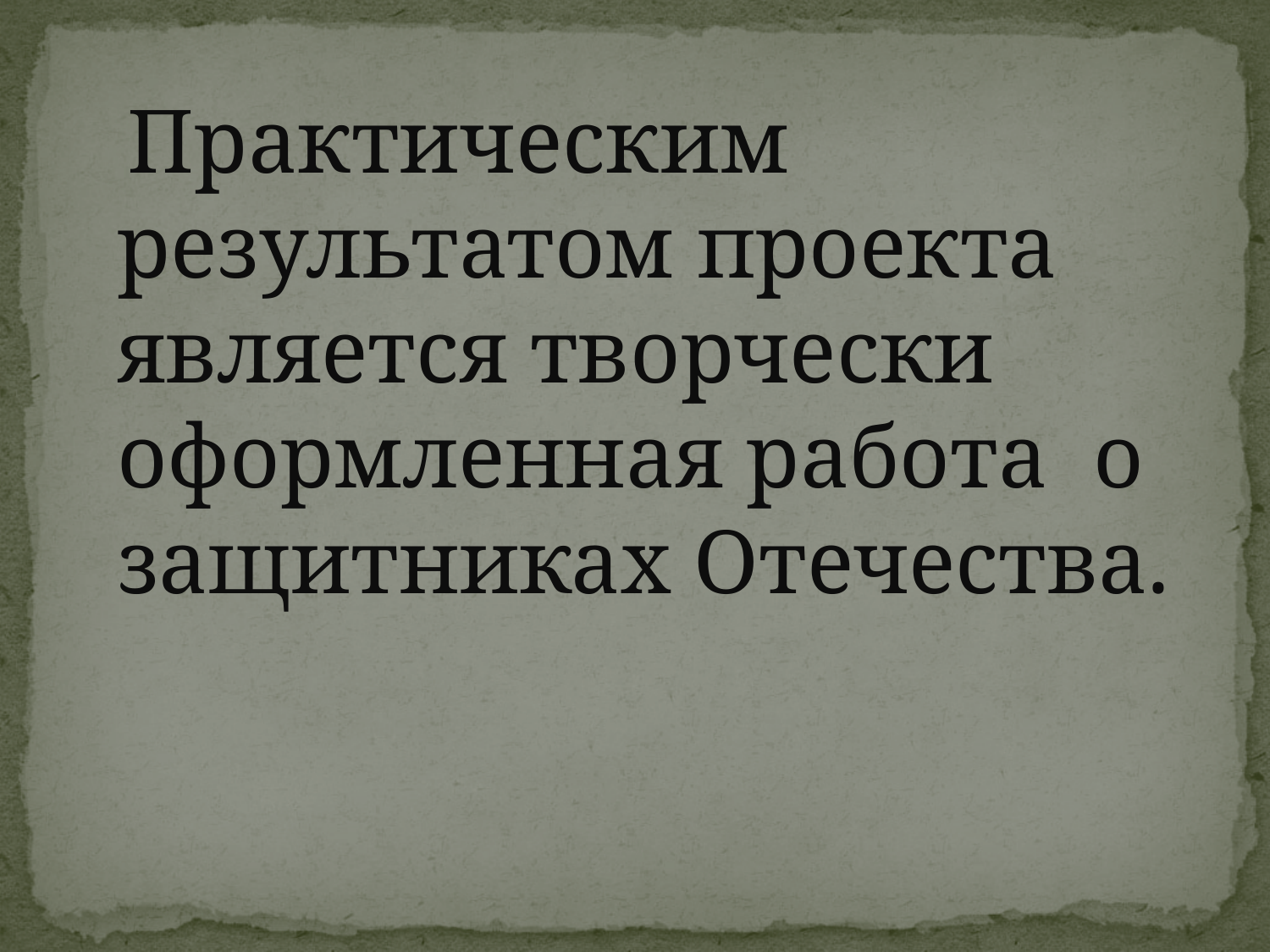

Практическим  результатом проекта  является творчески оформленная работа  о защитниках Отечества.